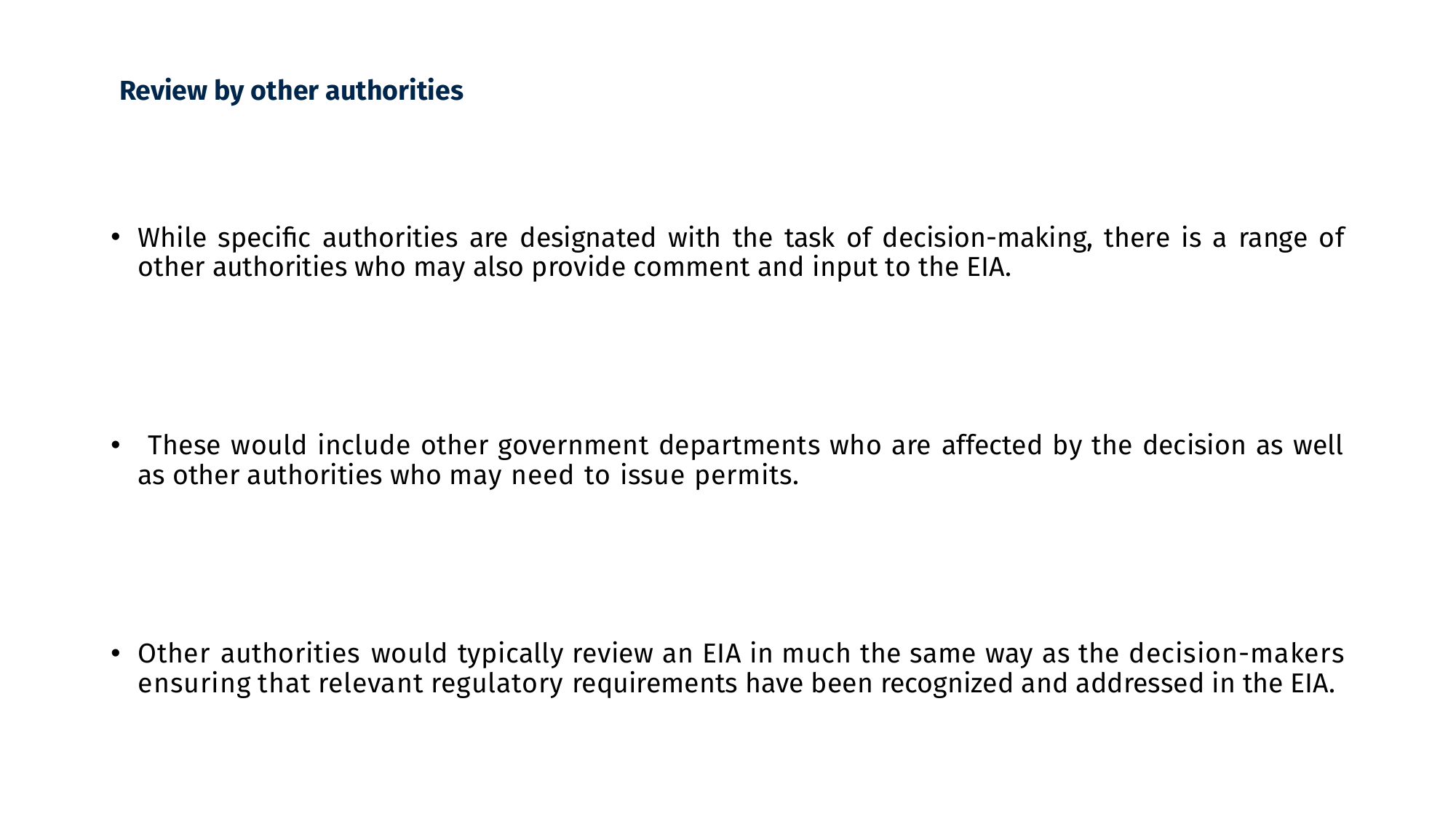

# Review by other authorities
While specific authorities are designated with the task of decision-making, there is a range of other authorities who may also provide comment and input to the EIA.

 These would include other government departments who are affected by the decision as well as other authorities who may need to issue permits.

Other authorities would typically review an EIA in much the same way as the decision-makers ensuring that relevant regulatory requirements have been recognized and addressed in the EIA.